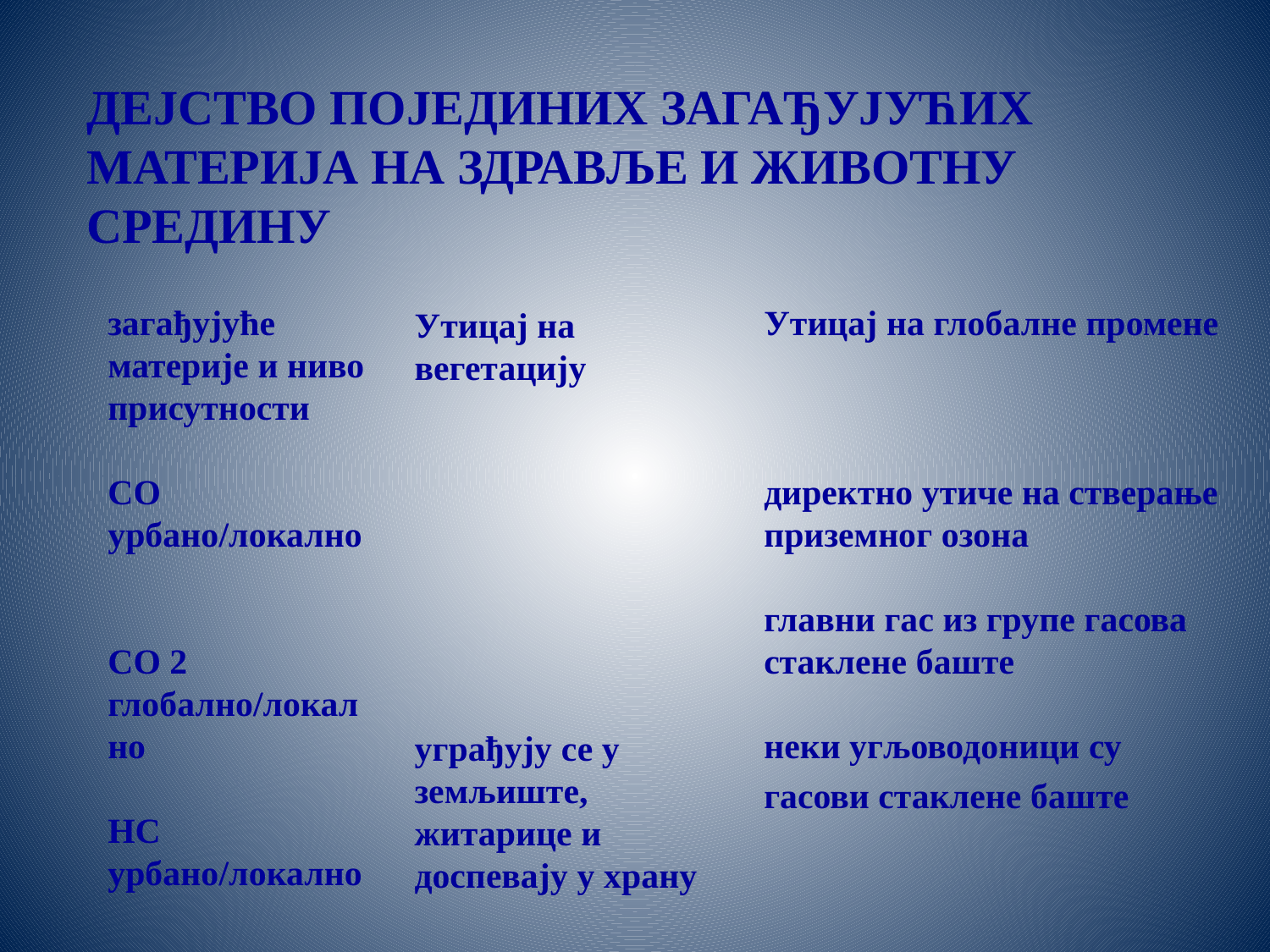

ДЕЈСТВО ПОЈЕДИНИХ ЗАГАЂУЈУЋИХ МАТЕРИЈА НА ЗДРАВЉЕ И ЖИВОТНУ СРЕДИНУ
загађујуће материје и ниво присутности

CО урбано/локално

CО 2  глобално/локално

HC урбано/локално
Утицај на глобалне промене

директно утиче на стверање приземног озона

главни гас из групе гасова стаклене баште

неки угљоводоници су гасови стаклене баште

Утицај на вегетацију

уграђују се у земљиште, житарице и доспевају у храну